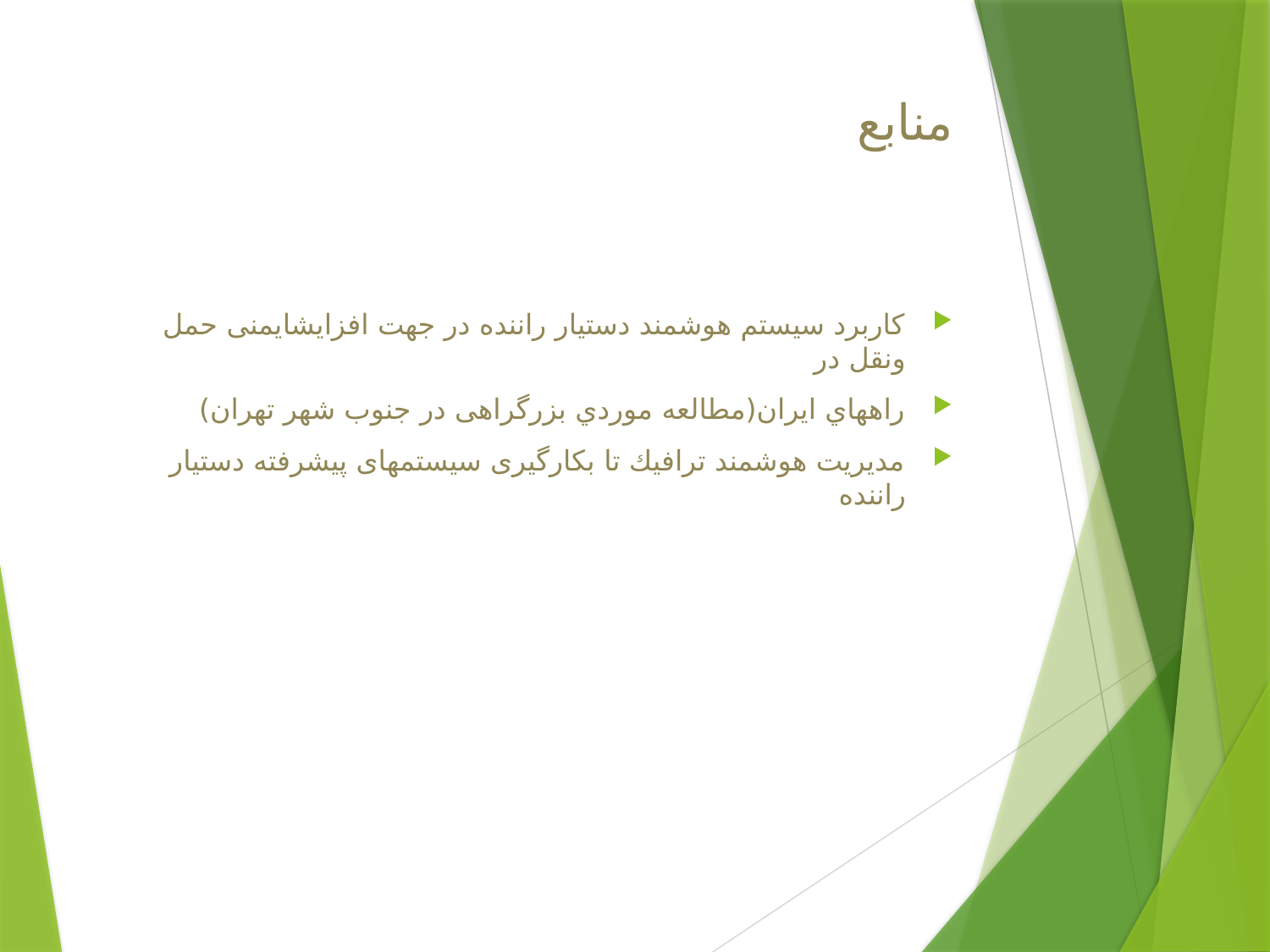

# منابع
کاربرد سیستم هوشمند دستیار راننده در جهت افزایشایمنی حمل ونقل در
راههاي ایران(مطالعه موردي بزرگراهی در جنوب شهر تهران)
مديريت هوشمند ترافيك تا بکارگيری سيستمهای پيشرفته دستيار راننده